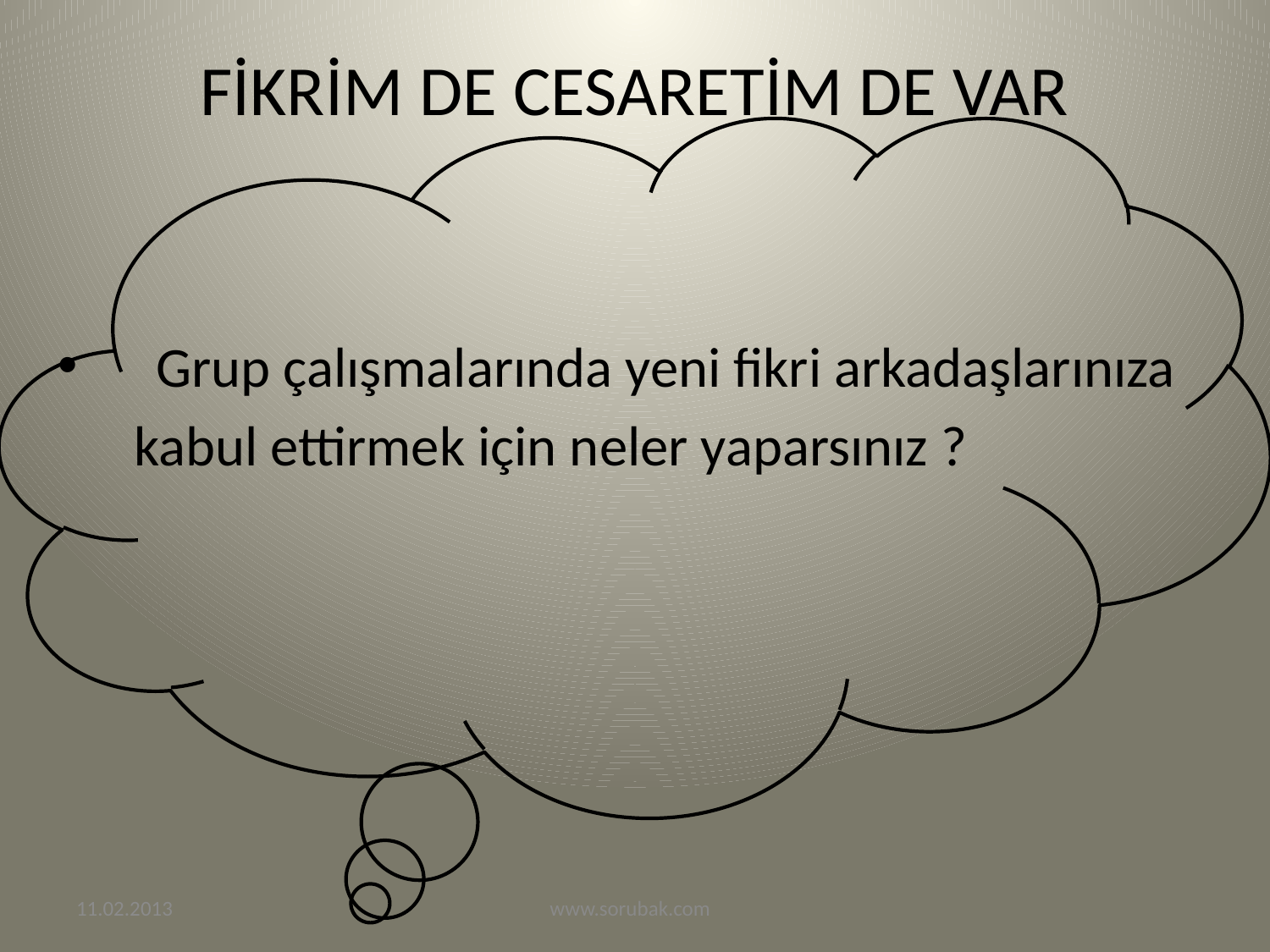

# FİKRİM DE CESARETİM DE VAR

    Grup çalışmalarında yeni fikri arkadaşlarınıza
      kabul ettirmek için neler yaparsınız ?
11.02.2013
www.sorubak.com